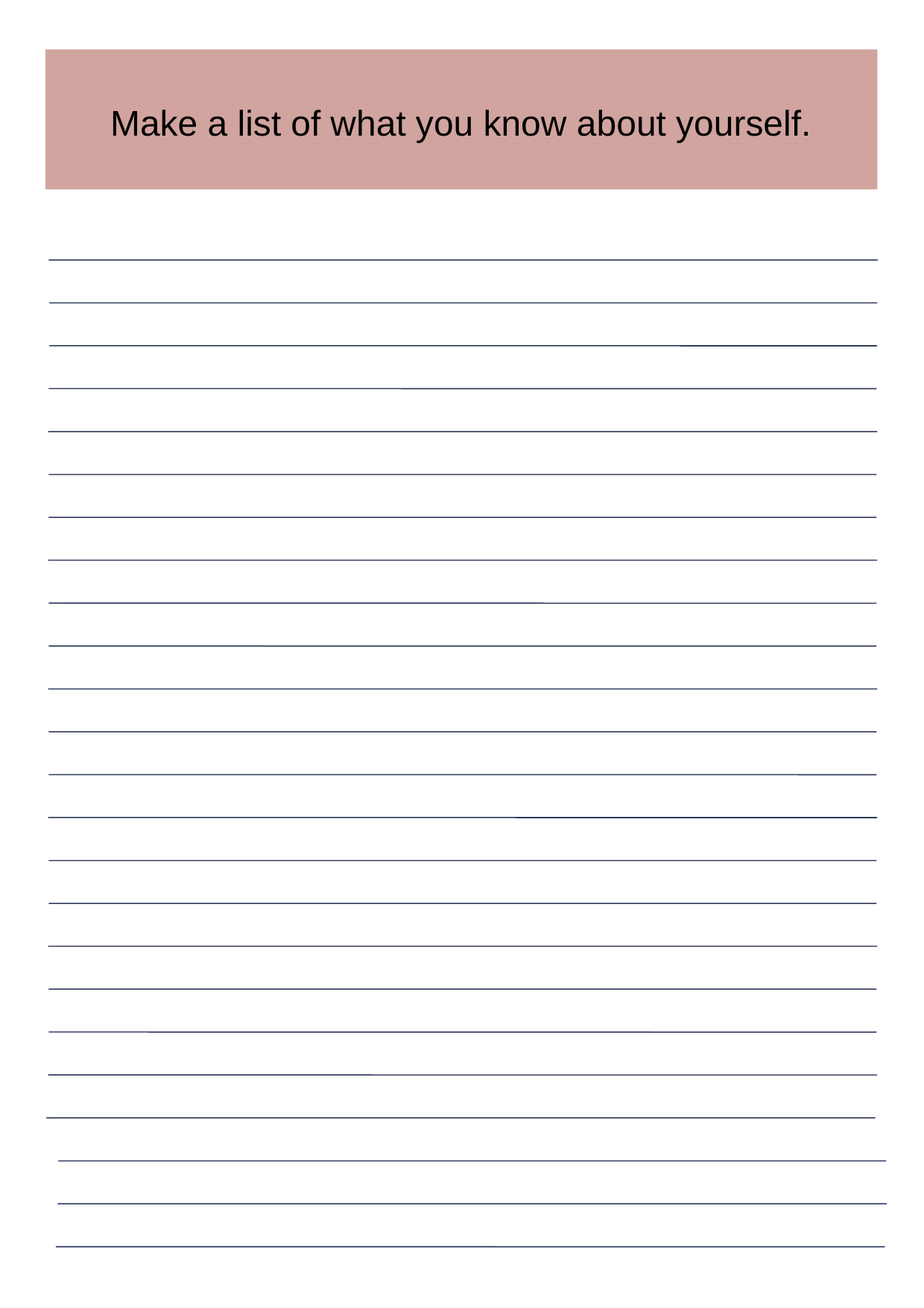

Make a list of what you know about yourself.